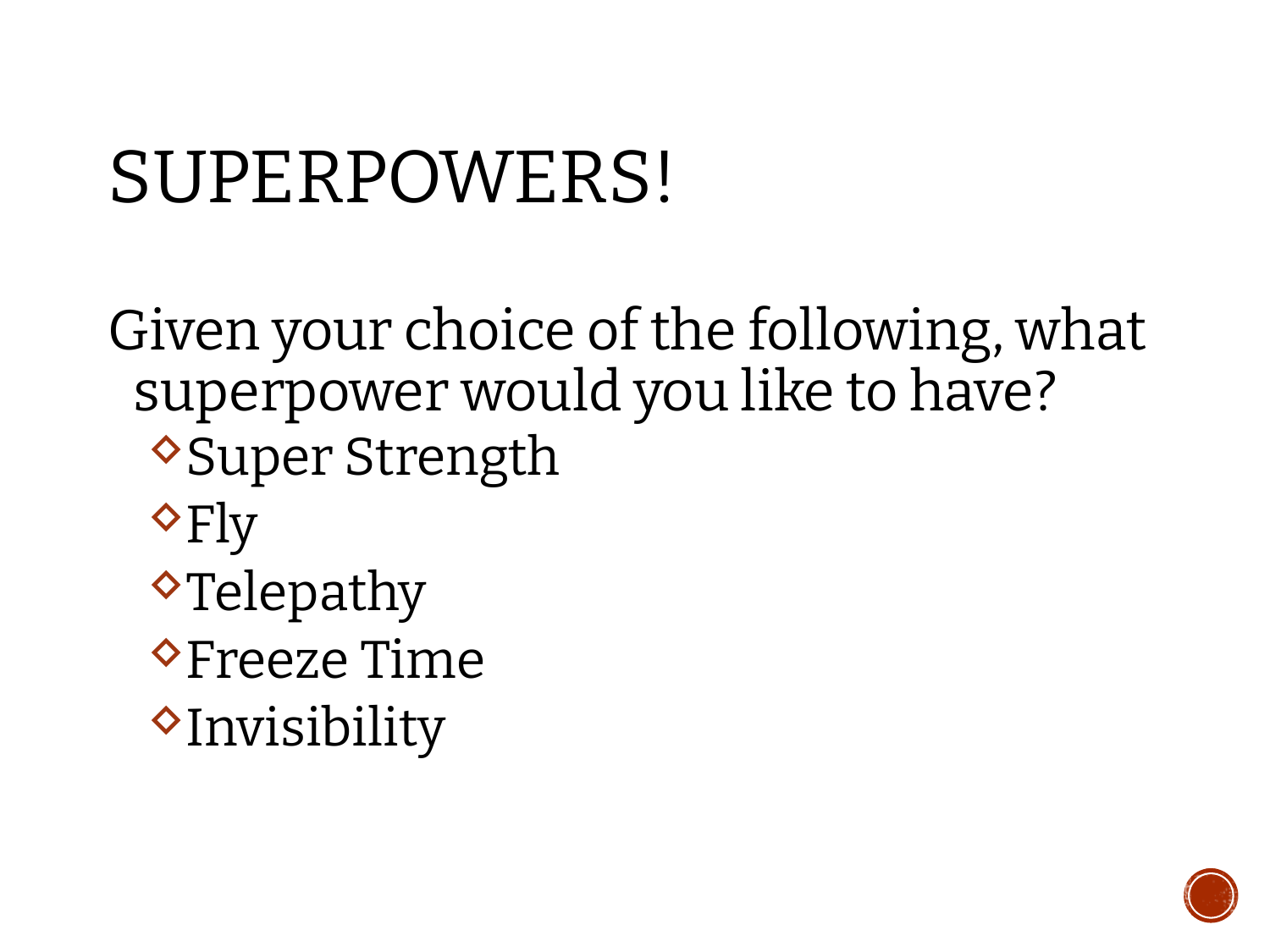

# Superpowers!
Given your choice of the following, what superpower would you like to have?
Super Strength
Fly
Telepathy
Freeze Time
Invisibility